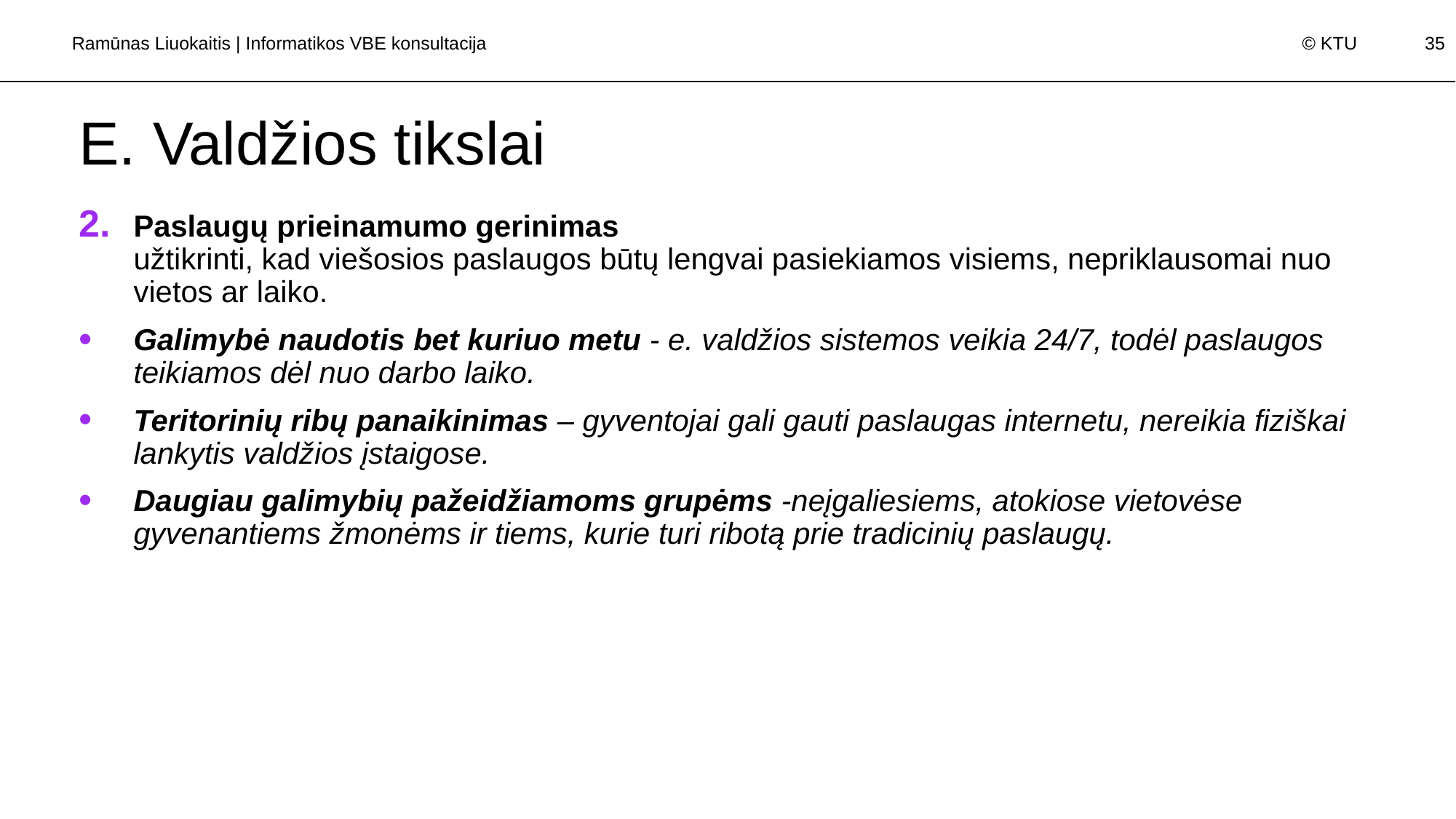

Ramūnas Liuokaitis | Informatikos VBE konsultacija
# E. Valdžios tikslai
Paslaugų prieinamumo gerinimas
užtikrinti, kad viešosios paslaugos būtų lengvai pasiekiamos visiems, nepriklausomai nuo vietos ar laiko.
Galimybė naudotis bet kuriuo metu - e. valdžios sistemos veikia 24/7, todėl paslaugos teikiamos dėl nuo darbo laiko.
Teritorinių ribų panaikinimas – gyventojai gali gauti paslaugas internetu, nereikia fiziškai lankytis valdžios įstaigose.
Daugiau galimybių pažeidžiamoms grupėms -neįgaliesiems, atokiose vietovėse gyvenantiems žmonėms ir tiems, kurie turi ribotą prie tradicinių paslaugų.